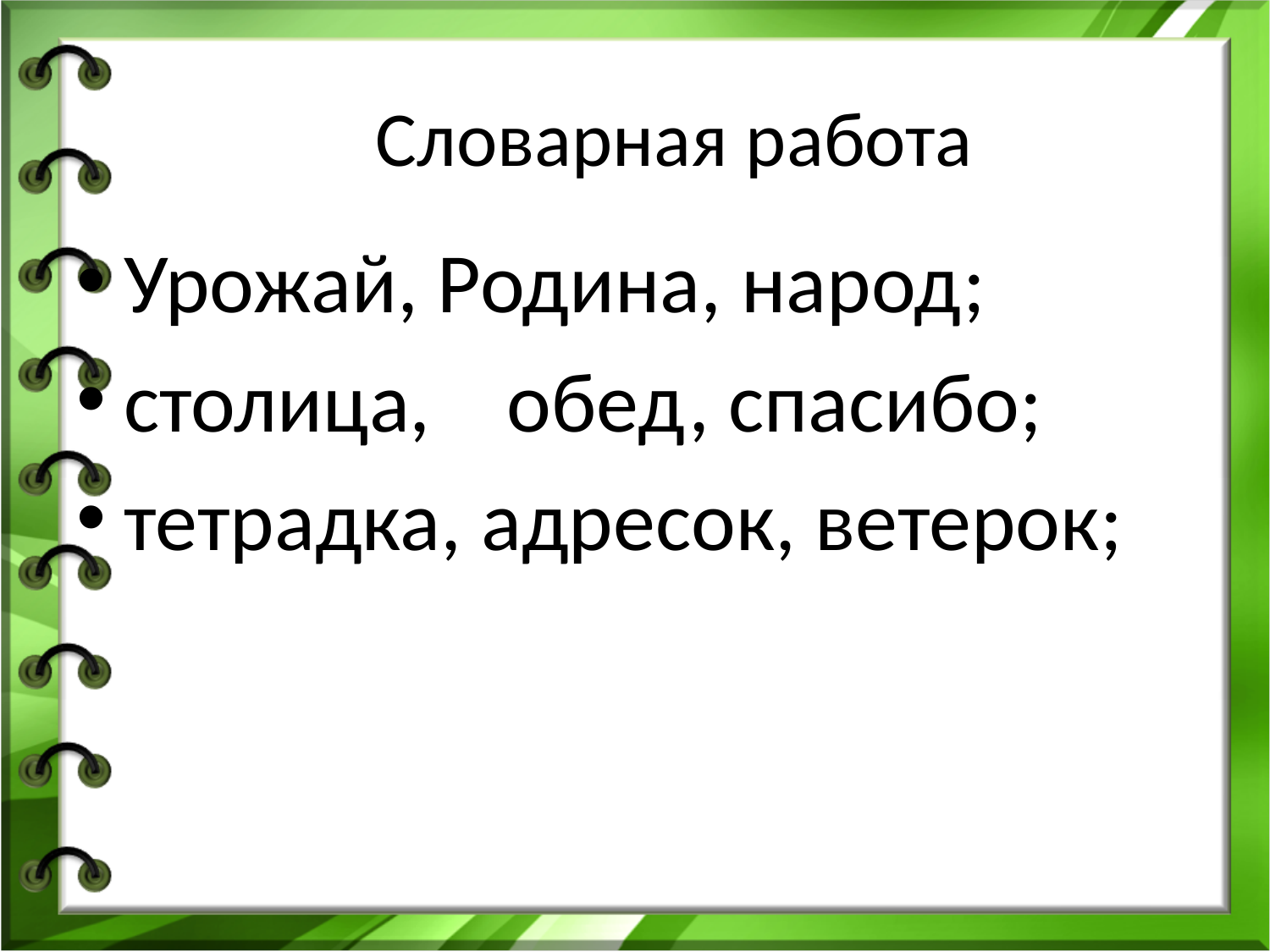

# Словарная работа
Урожай, Родина, народ;
столица,    обед, спасибо;
тетрадка, адресок, ветерок;